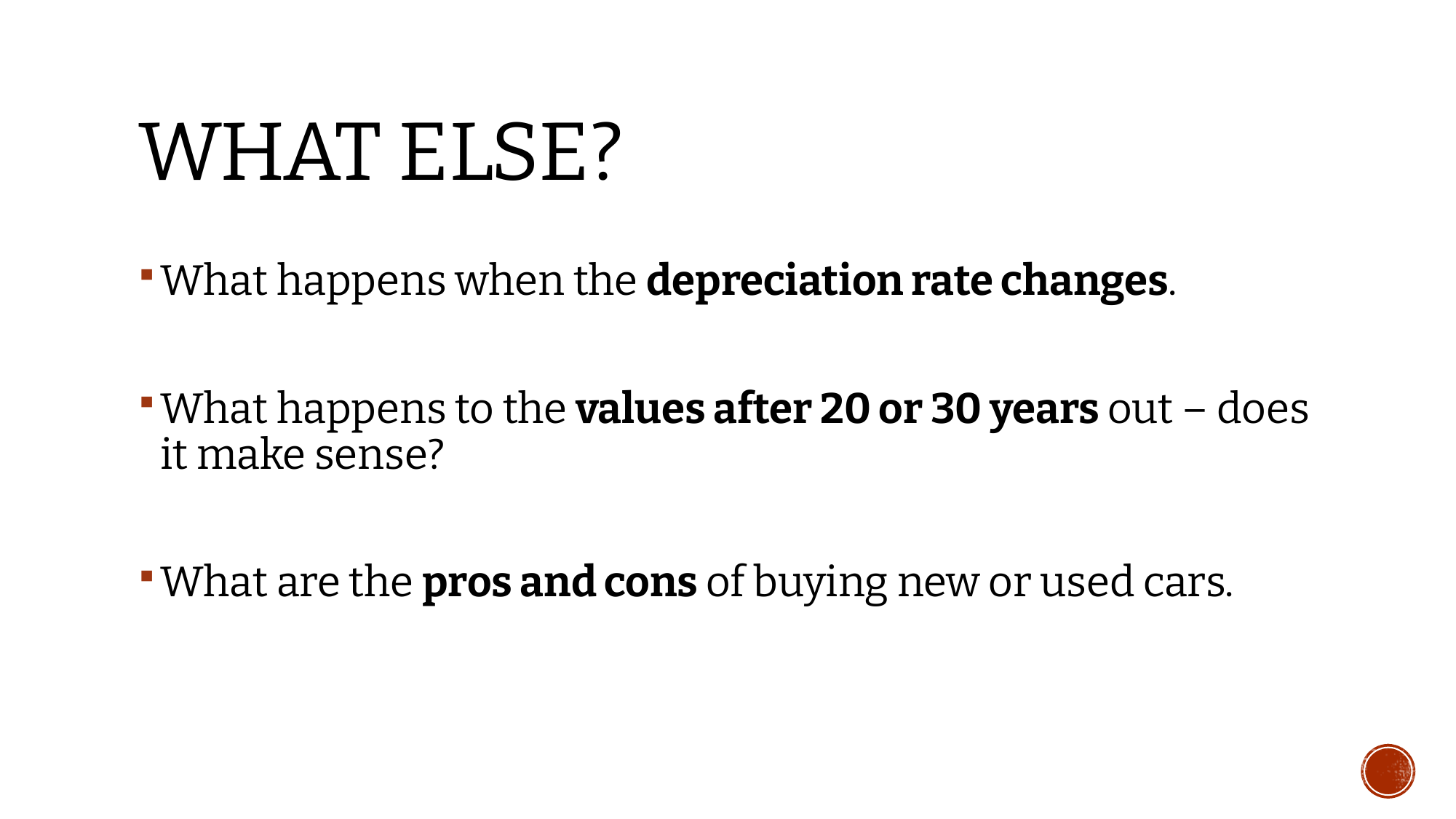

# What Else?
What happens when the depreciation rate changes.

What happens to the values after 20 or 30 years out – does it make sense?

What are the pros and cons of buying new or used cars.